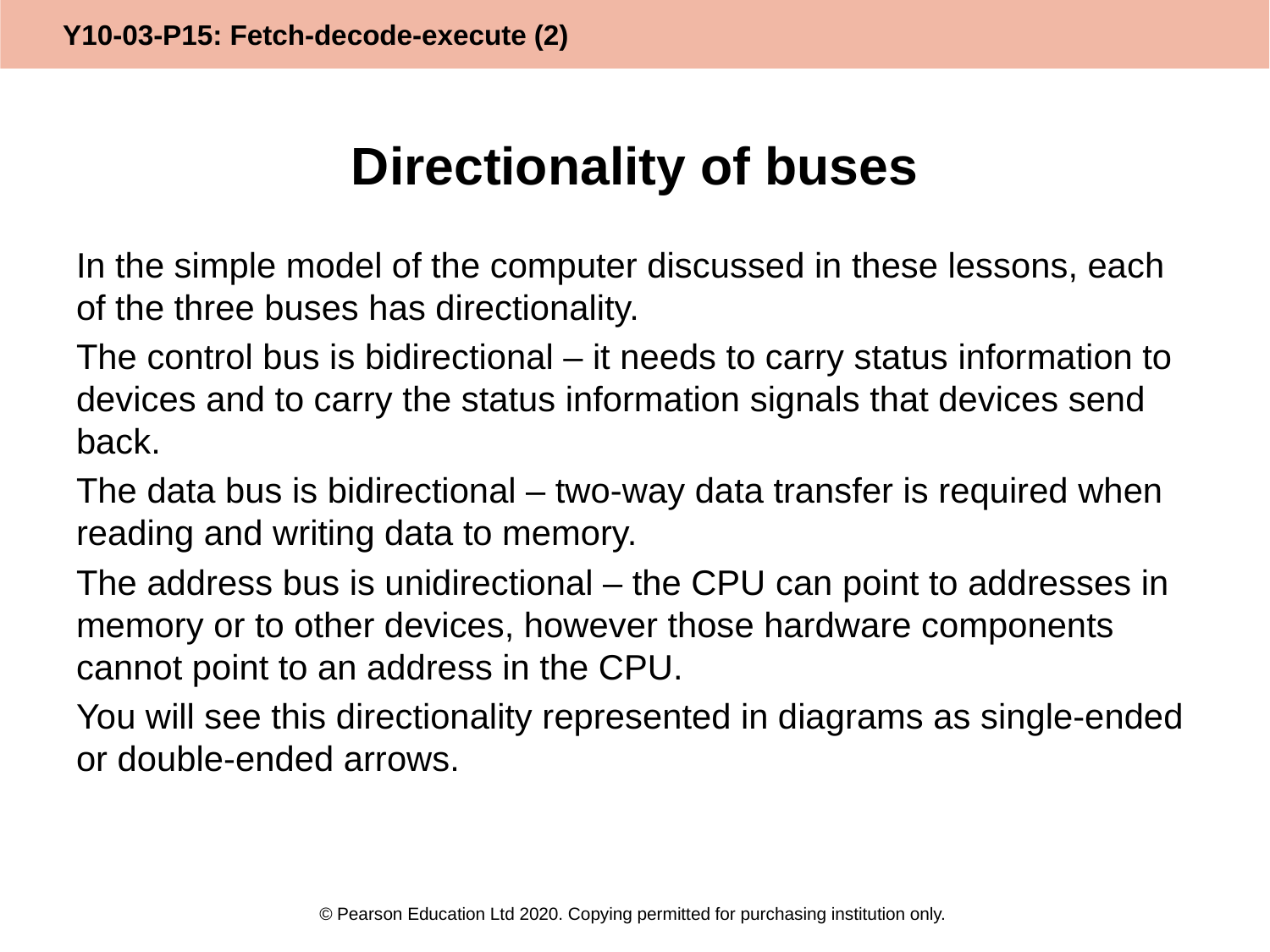

# Directionality of buses
In the simple model of the computer discussed in these lessons, each of the three buses has directionality.
The control bus is bidirectional – it needs to carry status information to devices and to carry the status information signals that devices send back.
The data bus is bidirectional – two-way data transfer is required when reading and writing data to memory.
The address bus is unidirectional – the CPU can point to addresses in memory or to other devices, however those hardware components cannot point to an address in the CPU.
You will see this directionality represented in diagrams as single-ended or double-ended arrows.

© Pearson Education Ltd 2020. Copying permitted for purchasing institution only.